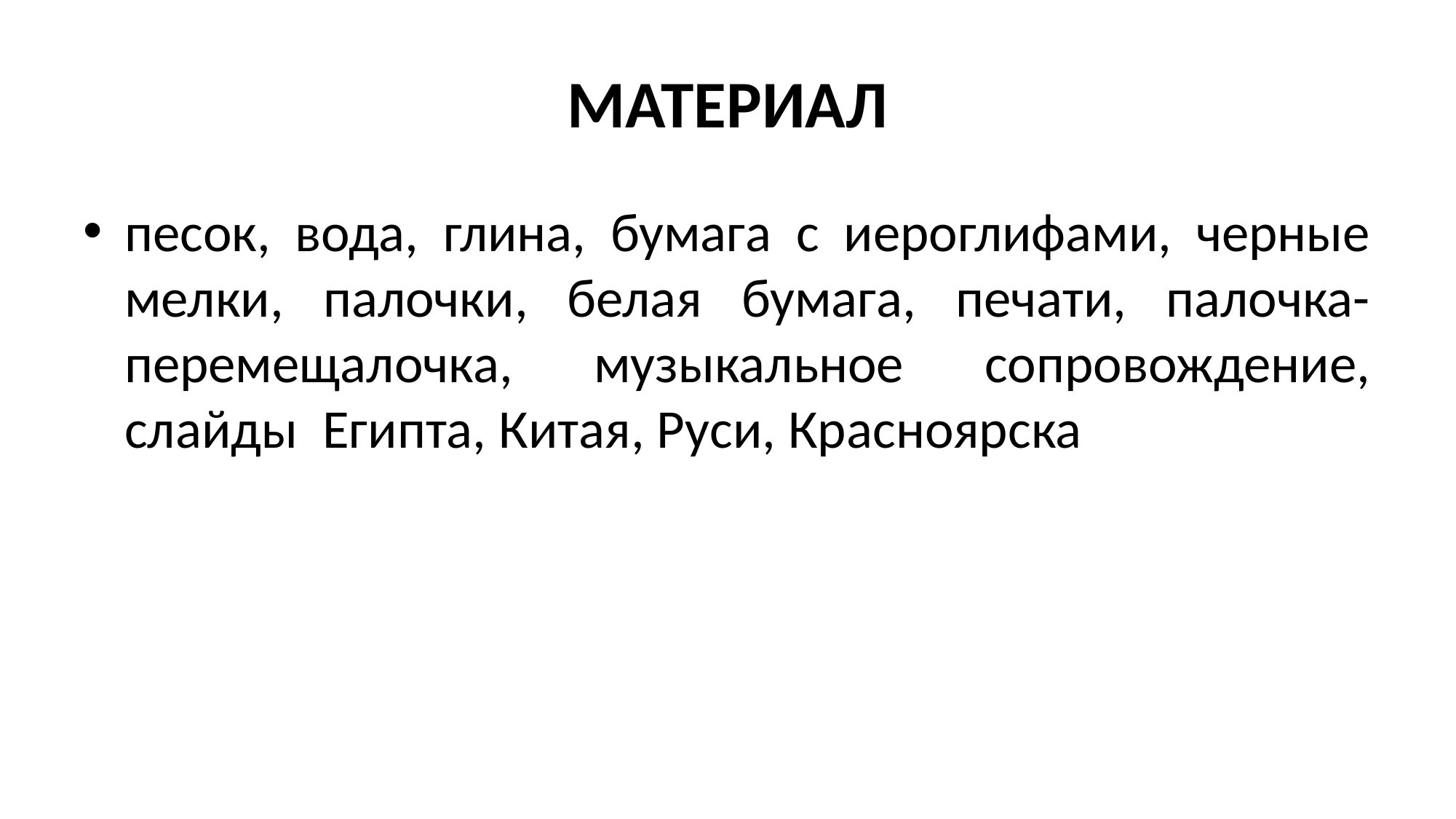

# МАТЕРИАЛ
песок, вода, глина, бумага с иероглифами, черные мелки, палочки, белая бумага, печати, палочка-перемещалочка, музыкальное сопровождение, слайды  Египта, Китая, Руси, Красноярска